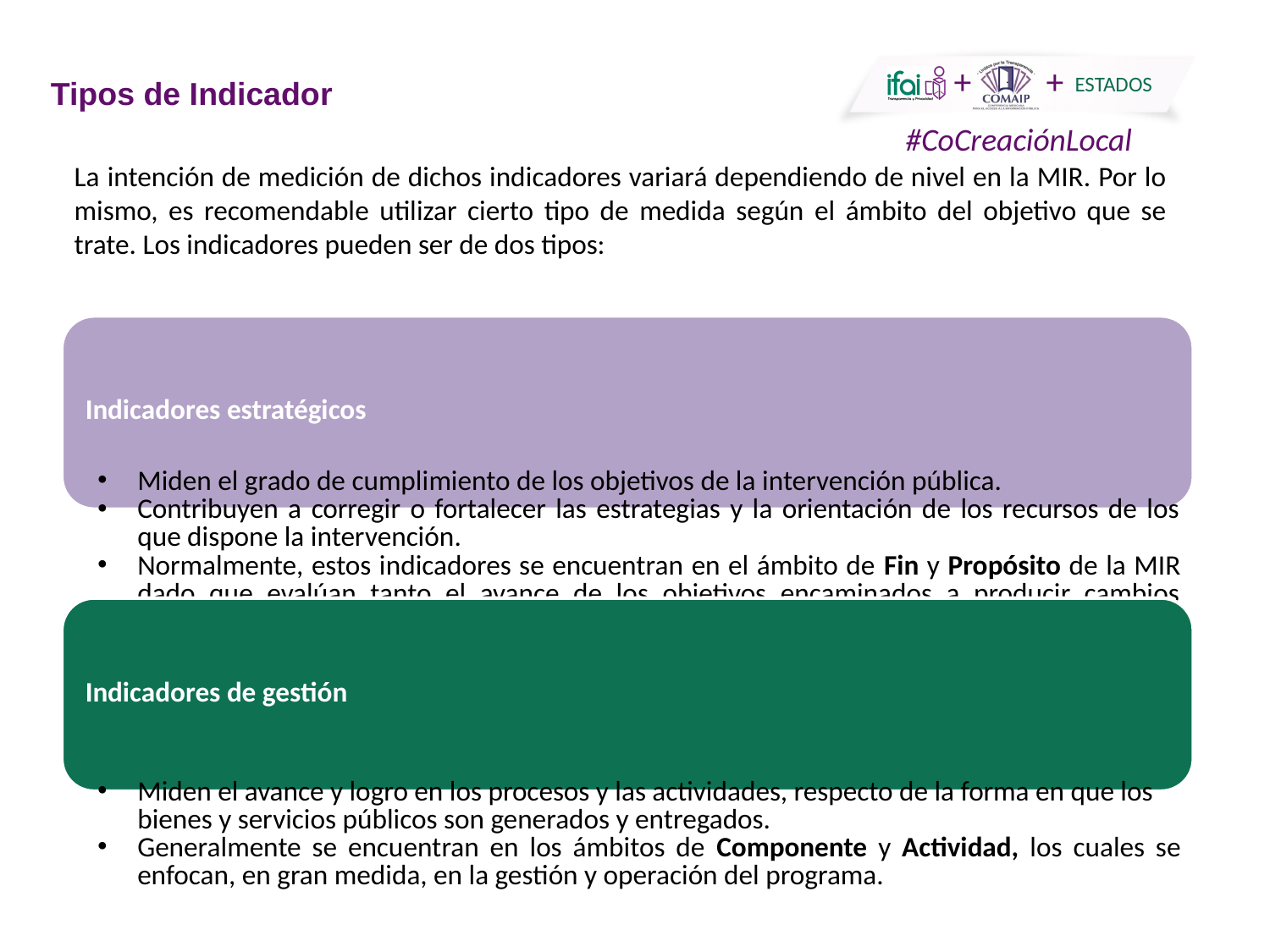

Tipos de Indicador
La intención de medición de dichos indicadores variará dependiendo de nivel en la MIR. Por lo mismo, es recomendable utilizar cierto tipo de medida según el ámbito del objetivo que se trate. Los indicadores pueden ser de dos tipos:
Indicadores estratégicos
Miden el grado de cumplimiento de los objetivos de la intervención pública.
Indicadores de gestión
Miden el avance y logro en los procesos y las actividades, respecto de la forma en que los bienes y servicios públicos son generados y entregados.
Contribuyen a corregir o fortalecer las estrategias y la orientación de los recursos de los que dispone la intervención.
Normalmente, estos indicadores se encuentran en el ámbito de Fin y Propósito de la MIR dado que evalúan tanto el avance de los objetivos encaminados a producir cambios directos, como también su grado de contribución a objetivos superiores.
Generalmente se encuentran en los ámbitos de Componente y Actividad, los cuales se enfocan, en gran medida, en la gestión y operación del programa.